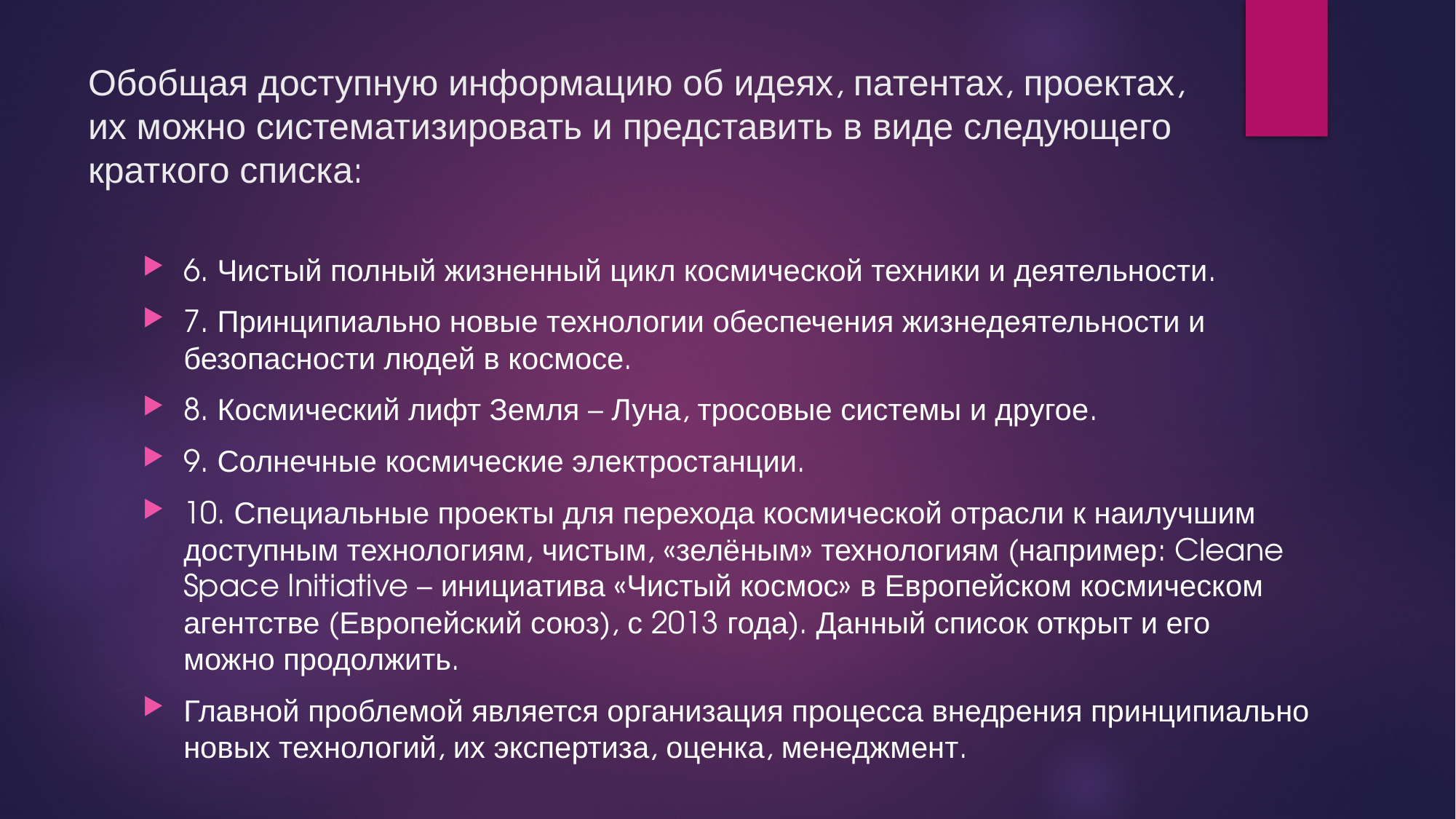

# Обобщая доступную информацию об идеях, патентах, проектах, их можно систематизировать и представить в виде следующего краткого списка:
6. Чистый полный жизненный цикл космической техники и деятельности.
7. Принципиально новые технологии обеспечения жизнедеятельности и безопасности людей в космосе.
8. Космический лифт Земля – Луна, тросовые системы и другое.
9. Солнечные космические электростанции.
10. Специальные проекты для перехода космической отрасли к наилучшим доступным технологиям, чистым, «зелёным» технологиям (например: Cleane Space Initiative – инициатива «Чистый космос» в Европейском космическом агентстве (Европейский союз), с 2013 года). Данный список открыт и его можно продолжить.
Главной проблемой является организация процесса внедрения принципиально новых технологий, их экспертиза, оценка, менеджмент.